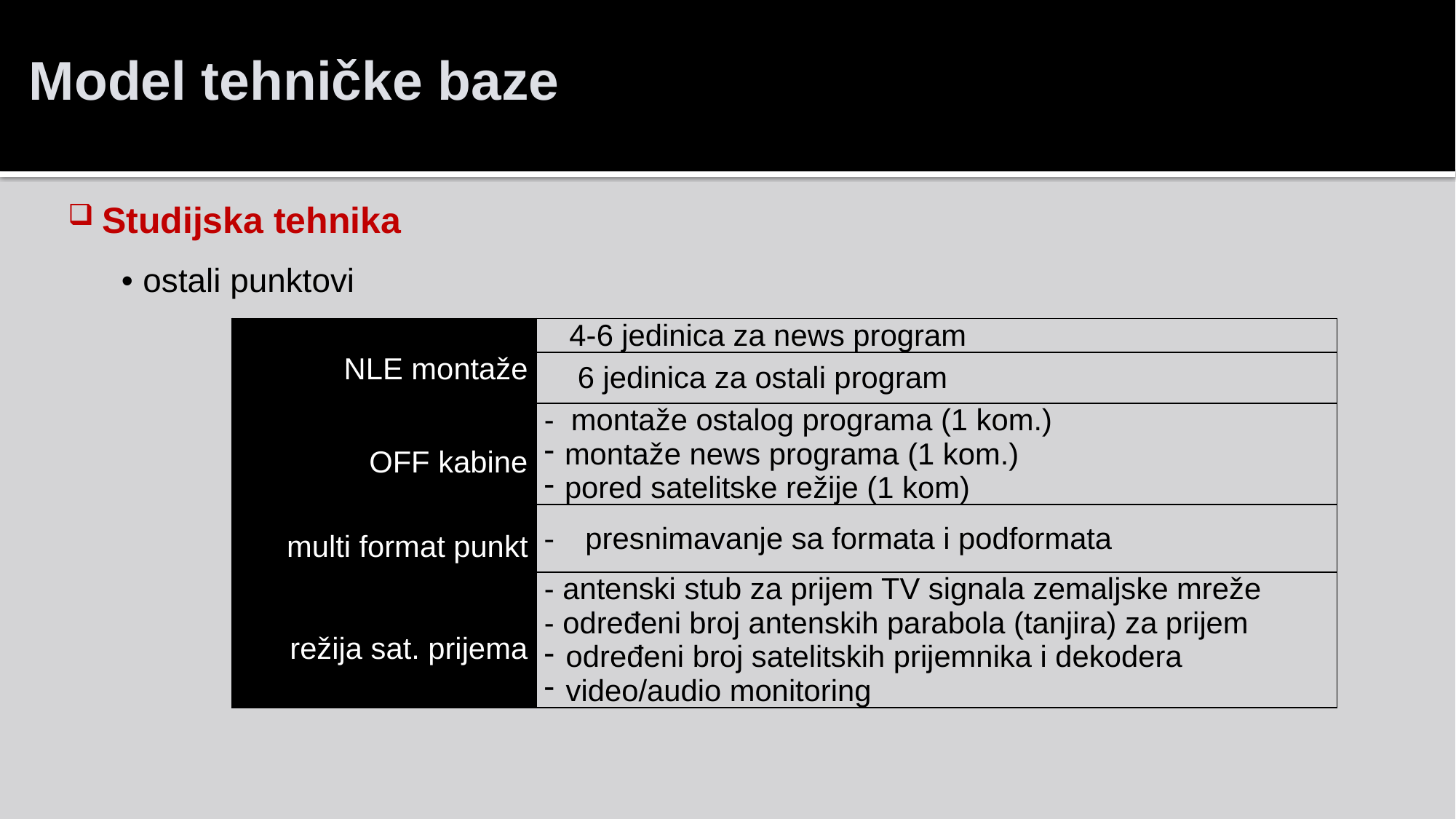

Model tehničke baze

Studijska tehnika

•	ostali punktovi

| NLE montaže | 4-6 jedinica za news program |
| --- | --- |
|  | 6 jedinica za ostali program |
| OFF kabine | - montaže ostalog programa (1 kom.) montaže news programa (1 kom.) pored satelitske režije (1 kom) |
| multi format punkt | presnimavanje sa formata i podformata |
| režija sat. prijema | - antenski stub za prijem TV signala zemaljske mreže - određeni broj antenskih parabola (tanjira) za prijem određeni broj satelitskih prijemnika i dekodera video/audio monitoring |